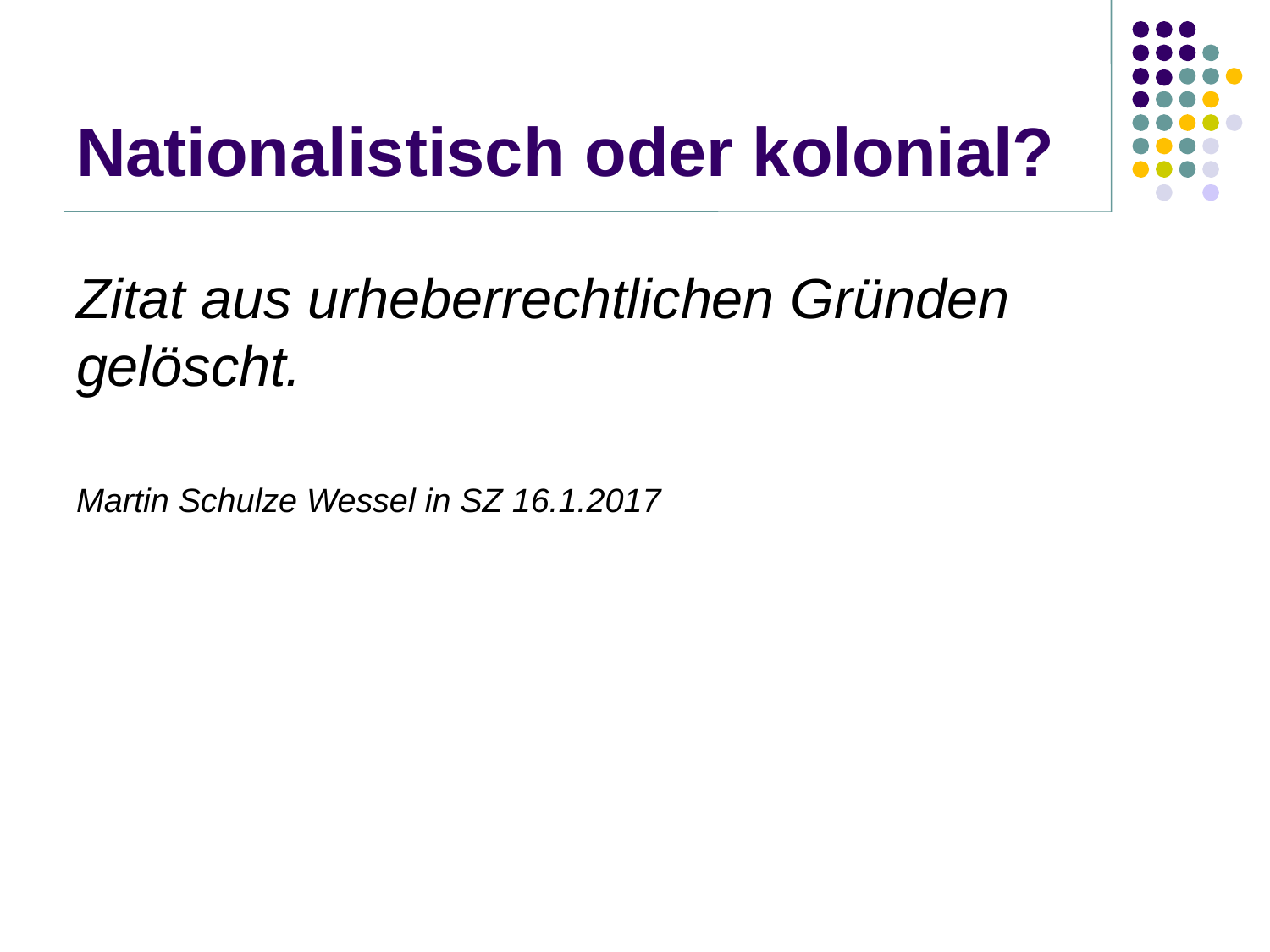

# Nationalistisch oder kolonial?
Zitat aus urheberrechtlichen Gründen gelöscht.

Martin Schulze Wessel in SZ 16.1.2017